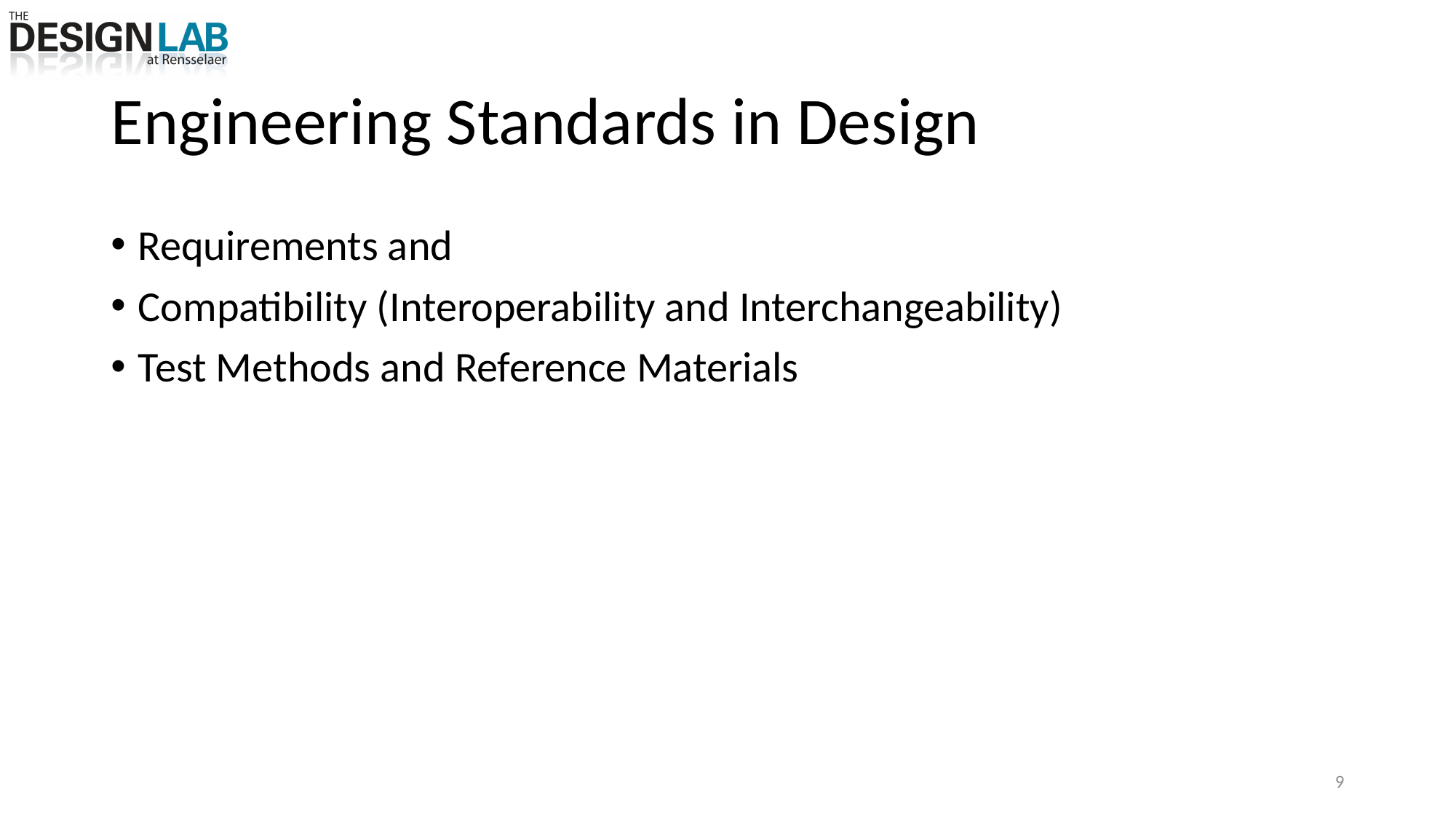

# Engineering Standards in Design
Requirements and
Compatibility (Interoperability and Interchangeability)
Test Methods and Reference Materials

9